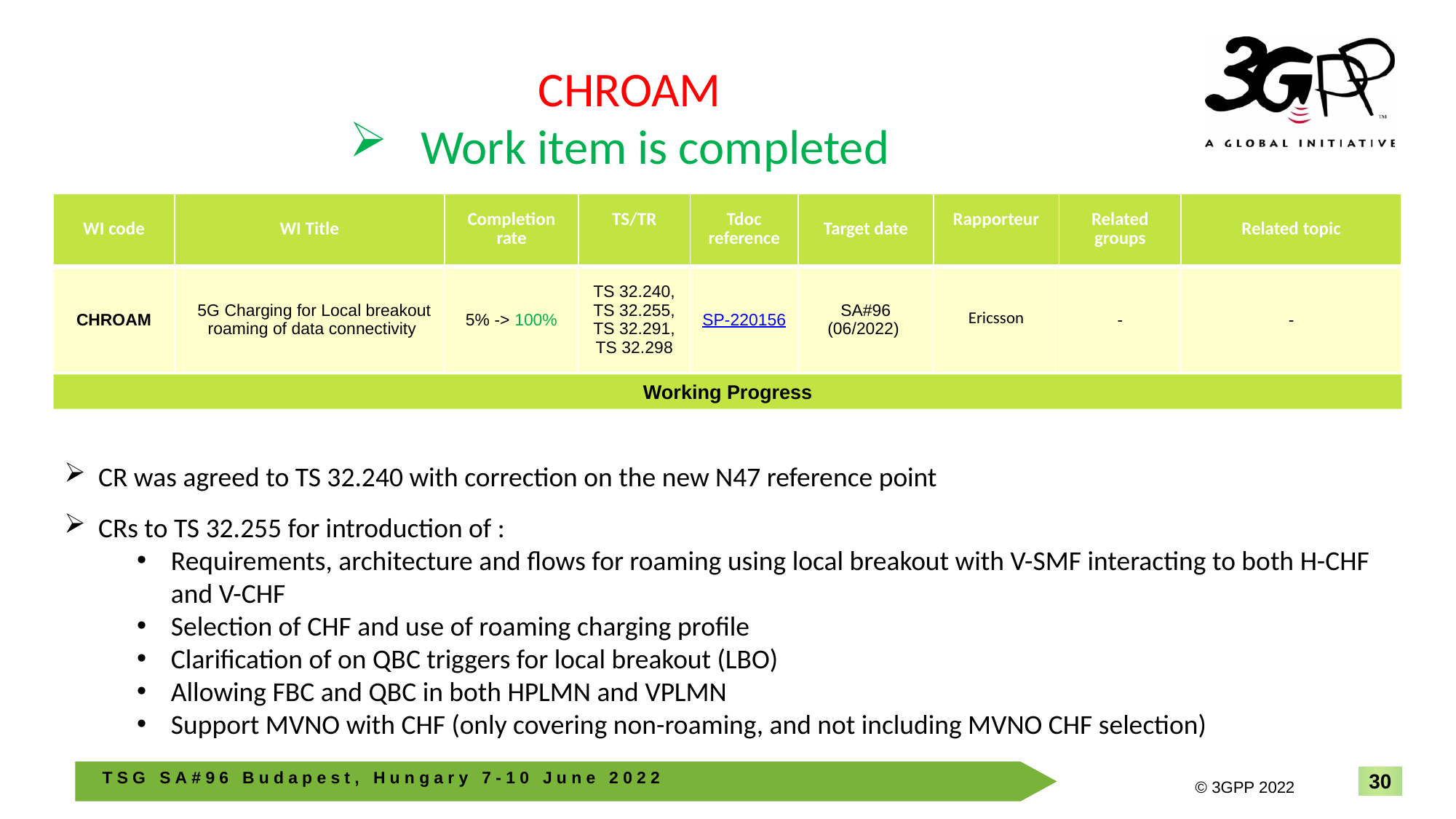

CHROAM
   Work item is completed
| WI code | WI Title | Completion rate | TS/TR | Tdoc reference | Target date | Rapporteur | Related groups | Related topic |
| --- | --- | --- | --- | --- | --- | --- | --- | --- |
| CHROAM | 5G Charging for Local breakout roaming of data connectivity | 5% -> 100% | TS 32.240, TS 32.255, TS 32.291, TS 32.298 | SP-220156 | SA#96 (06/2022) | Ericsson | - | - |
Working Progress

CR was agreed to TS 32.240 with correction on the new N47 reference point

CRs to TS 32.255 for introduction of :
Requirements, architecture and flows for roaming using local breakout with V-SMF interacting to both H-CHF and V-CHF
Selection of CHF and use of roaming charging profile
Clarification of on QBC triggers for local breakout (LBO)
Allowing FBC and QBC in both HPLMN and VPLMN
Support MVNO with CHF (only covering non-roaming, and not including MVNO CHF selection)